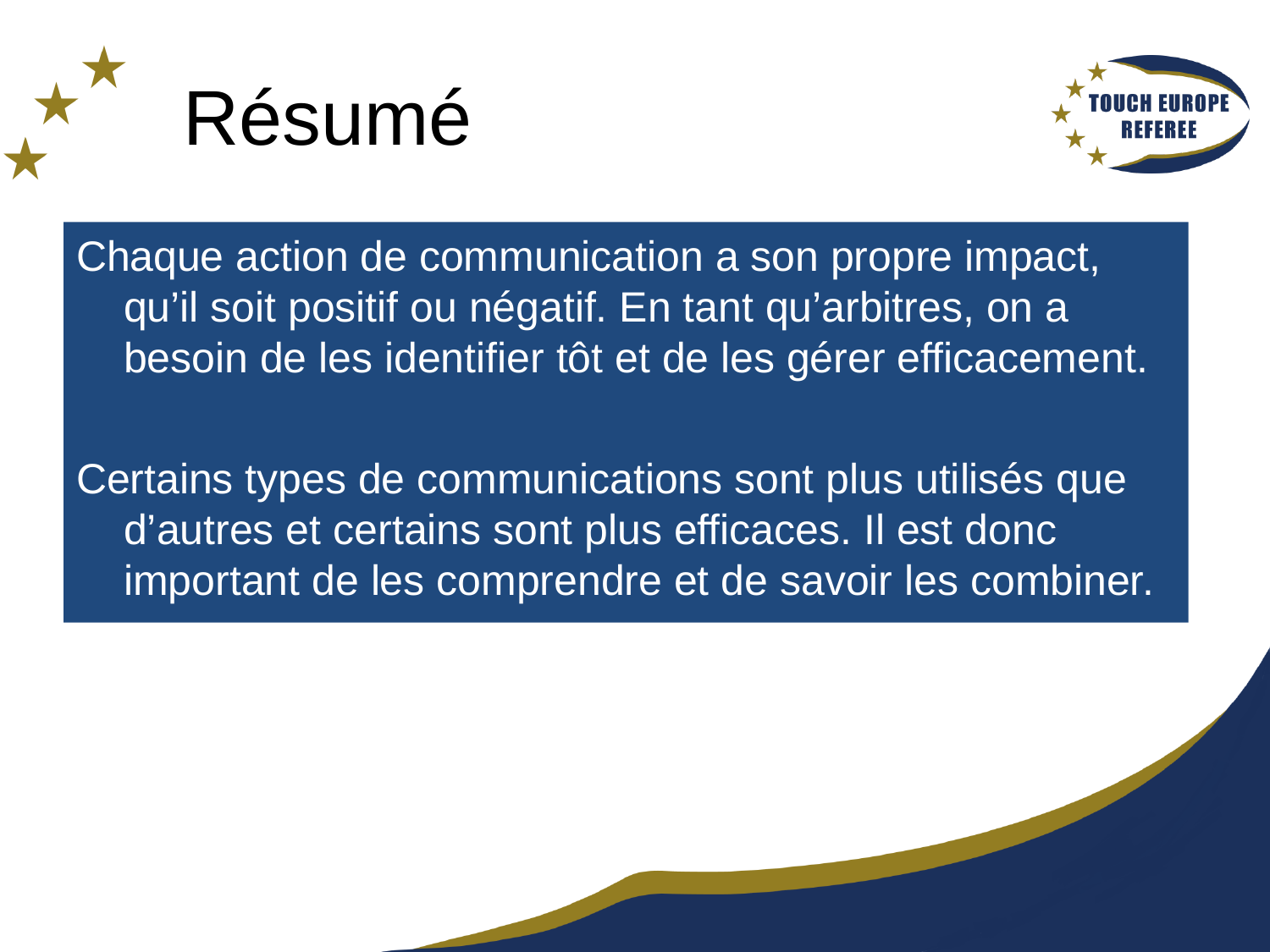

# Résumé
Chaque action de communication a son propre impact, qu’il soit positif ou négatif. En tant qu’arbitres, on a besoin de les identifier tôt et de les gérer efficacement.

Certains types de communications sont plus utilisés que d’autres et certains sont plus efficaces. Il est donc important de les comprendre et de savoir les combiner.